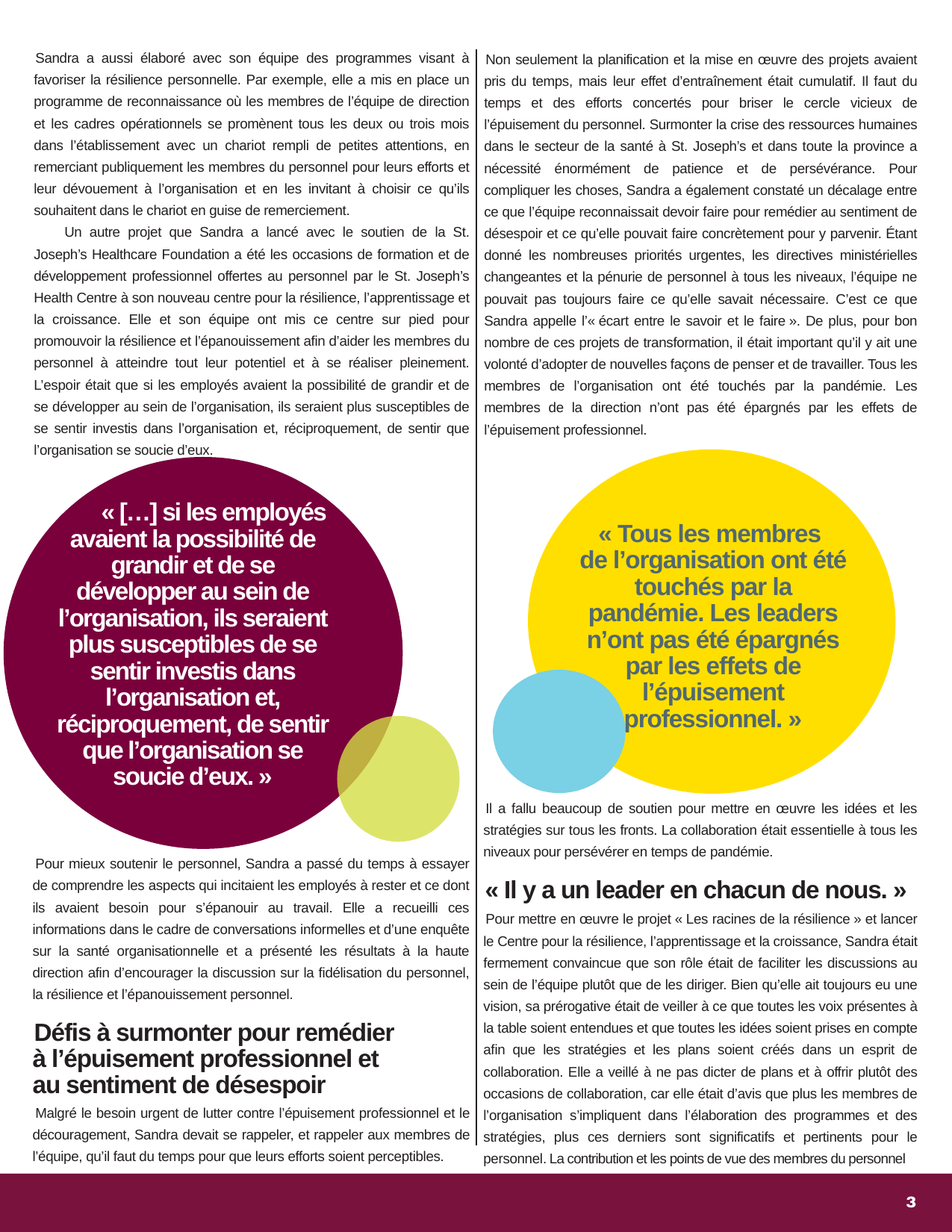

Sandra a aussi élaboré avec son équipe des programmes visant à favoriser la résilience personnelle. Par exemple, elle a mis en place un programme de reconnaissance où les membres de l’équipe de direction et les cadres opérationnels se promènent tous les deux ou trois mois dans l’établissement avec un chariot rempli de petites attentions, en remerciant publiquement les membres du personnel pour leurs efforts et leur dévouement à l’organisation et en les invitant à choisir ce qu’ils souhaitent dans le chariot en guise de remerciement.
Un autre projet que Sandra a lancé avec le soutien de la St. Joseph’s Healthcare Foundation a été les occasions de formation et de développement professionnel offertes au personnel par le St. Joseph’s Health Centre à son nouveau centre pour la résilience, l’apprentissage et la croissance. Elle et son équipe ont mis ce centre sur pied pour promouvoir la résilience et l’épanouissement afin d’aider les membres du personnel à atteindre tout leur potentiel et à se réaliser pleinement. L’espoir était que si les employés avaient la possibilité de grandir et de se développer au sein de l’organisation, ils seraient plus susceptibles de se sentir investis dans l’organisation et, réciproquement, de sentir que l’organisation se soucie d’eux.
Non seulement la planification et la mise en œuvre des projets avaient pris du temps, mais leur effet d’entraînement était cumulatif. Il faut du temps et des efforts concertés pour briser le cercle vicieux de l’épuisement du personnel. Surmonter la crise des ressources humaines dans le secteur de la santé à St. Joseph’s et dans toute la province a nécessité énormément de patience et de persévérance. Pour compliquer les choses, Sandra a également constaté un décalage entre ce que l’équipe reconnaissait devoir faire pour remédier au sentiment de désespoir et ce qu’elle pouvait faire concrètement pour y parvenir. Étant donné les nombreuses priorités urgentes, les directives ministérielles changeantes et la pénurie de personnel à tous les niveaux, l’équipe ne pouvait pas toujours faire ce qu’elle savait nécessaire. C’est ce que Sandra appelle l’« écart entre le savoir et le faire ». De plus, pour bon nombre de ces projets de transformation, il était important qu’il y ait une volonté d’adopter de nouvelles façons de penser et de travailler. Tous les membres de l’organisation ont été touchés par la pandémie. Les membres de la direction n’ont pas été épargnés par les effets de l’épuisement professionnel.

« […] si les employés avaient la possibilité de grandir et de se développer au sein de l’organisation, ils seraient plus susceptibles de se sentir investis dans l’organisation et, réciproquement, de sentir que l’organisation se soucie d’eux. »
« Tous les membres
de l’organisation ont été touchés par la pandémie. Les leaders n’ont pas été épargnés par les effets de l’épuisement professionnel. »

Il a fallu beaucoup de soutien pour mettre en œuvre les idées et les stratégies sur tous les fronts. La collaboration était essentielle à tous les niveaux pour persévérer en temps de pandémie.
« Il y a un leader en chacun de nous. »
Pour mettre en œuvre le projet « Les racines de la résilience » et lancer le Centre pour la résilience, l’apprentissage et la croissance, Sandra était fermement convaincue que son rôle était de faciliter les discussions au sein de l’équipe plutôt que de les diriger. Bien qu’elle ait toujours eu une vision, sa prérogative était de veiller à ce que toutes les voix présentes à la table soient entendues et que toutes les idées soient prises en compte afin que les stratégies et les plans soient créés dans un esprit de collaboration. Elle a veillé à ne pas dicter de plans et à offrir plutôt des occasions de collaboration, car elle était d’avis que plus les membres de l’organisation s’impliquent dans l’élaboration des programmes et des stratégies, plus ces derniers sont significatifs et pertinents pour le personnel. La contribution et les points de vue des membres du personnel
Pour mieux soutenir le personnel, Sandra a passé du temps à essayer de comprendre les aspects qui incitaient les employés à rester et ce dont ils avaient besoin pour s’épanouir au travail. Elle a recueilli ces informations dans le cadre de conversations informelles et d’une enquête sur la santé organisationnelle et a présenté les résultats à la haute direction afin d’encourager la discussion sur la fidélisation du personnel, la résilience et l’épanouissement personnel.
Défis à surmonter pour remédier à l’épuisement professionnel et au sentiment de désespoir
Malgré le besoin urgent de lutter contre l’épuisement professionnel et le découragement, Sandra devait se rappeler, et rappeler aux membres de l’équipe, qu’il faut du temps pour que leurs efforts soient perceptibles.

3